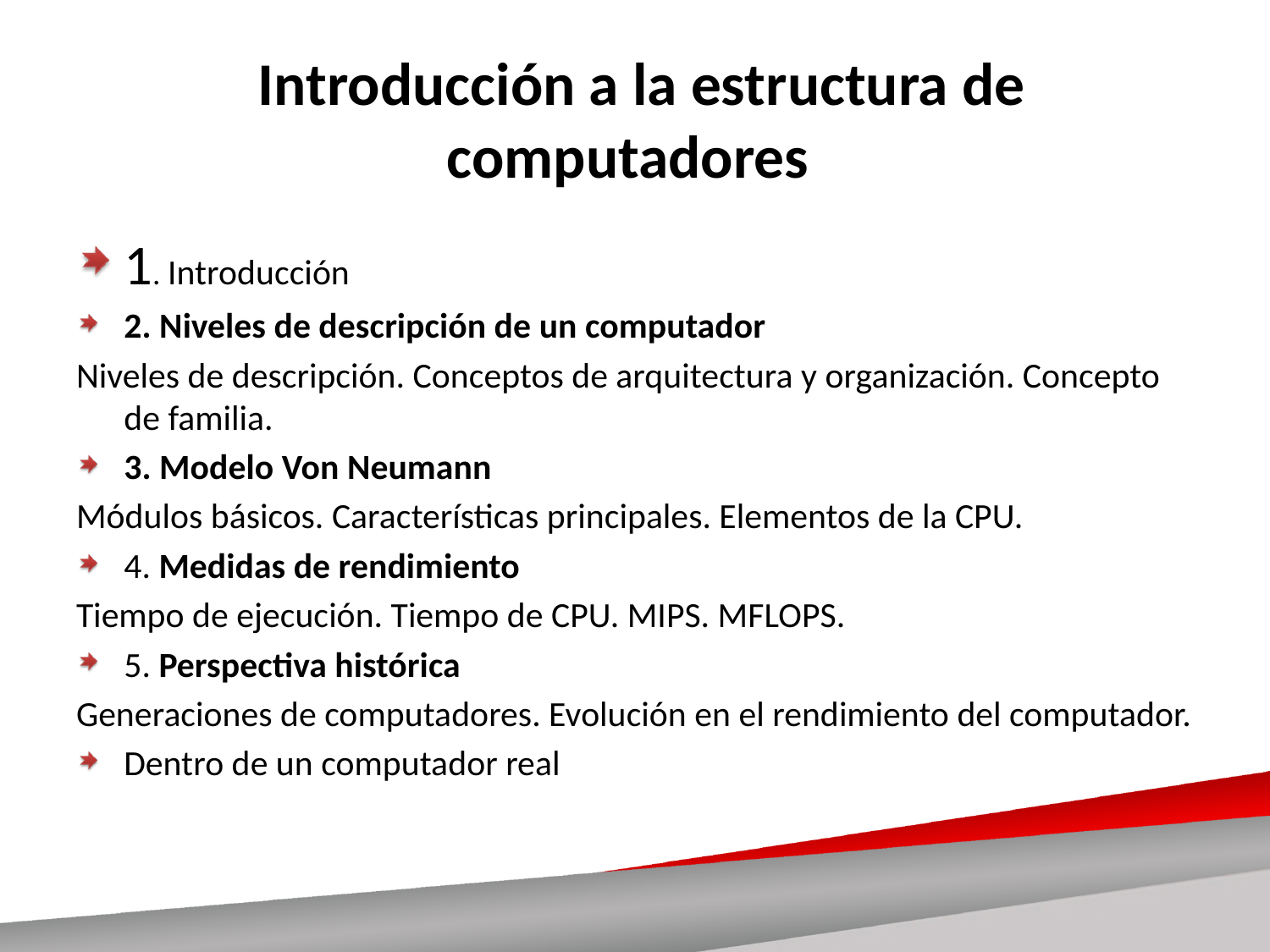

# Introducción a la estructura de computadores
1. Introducción
2. Niveles de descripción de un computador
Niveles de descripción. Conceptos de arquitectura y organización. Concepto de familia.
3. Modelo Von Neumann
Módulos básicos. Características principales. Elementos de la CPU.
4. Medidas de rendimiento
Tiempo de ejecución. Tiempo de CPU. MIPS. MFLOPS.
5. Perspectiva histórica
Generaciones de computadores. Evolución en el rendimiento del computador.
Dentro de un computador real